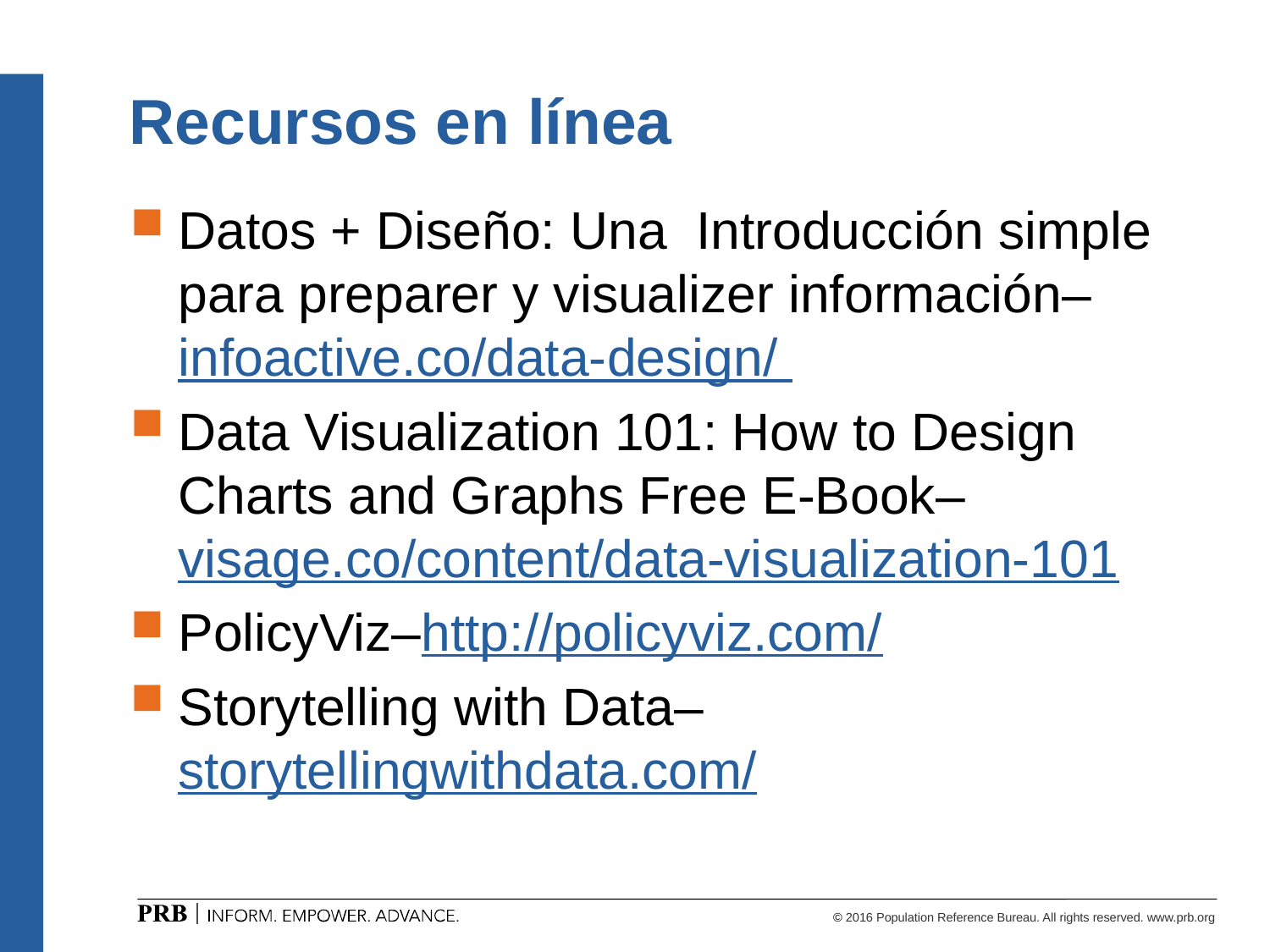

# Recursos en línea
Datos + Diseño: Una  Introducción simple para preparer y visualizer información– infoactive.co/data-design/
Data Visualization 101: How to Design Charts and Graphs Free E-Book– visage.co/content/data-visualization-101
PolicyViz–http://policyviz.com/
Storytelling with Data– storytellingwithdata.com/